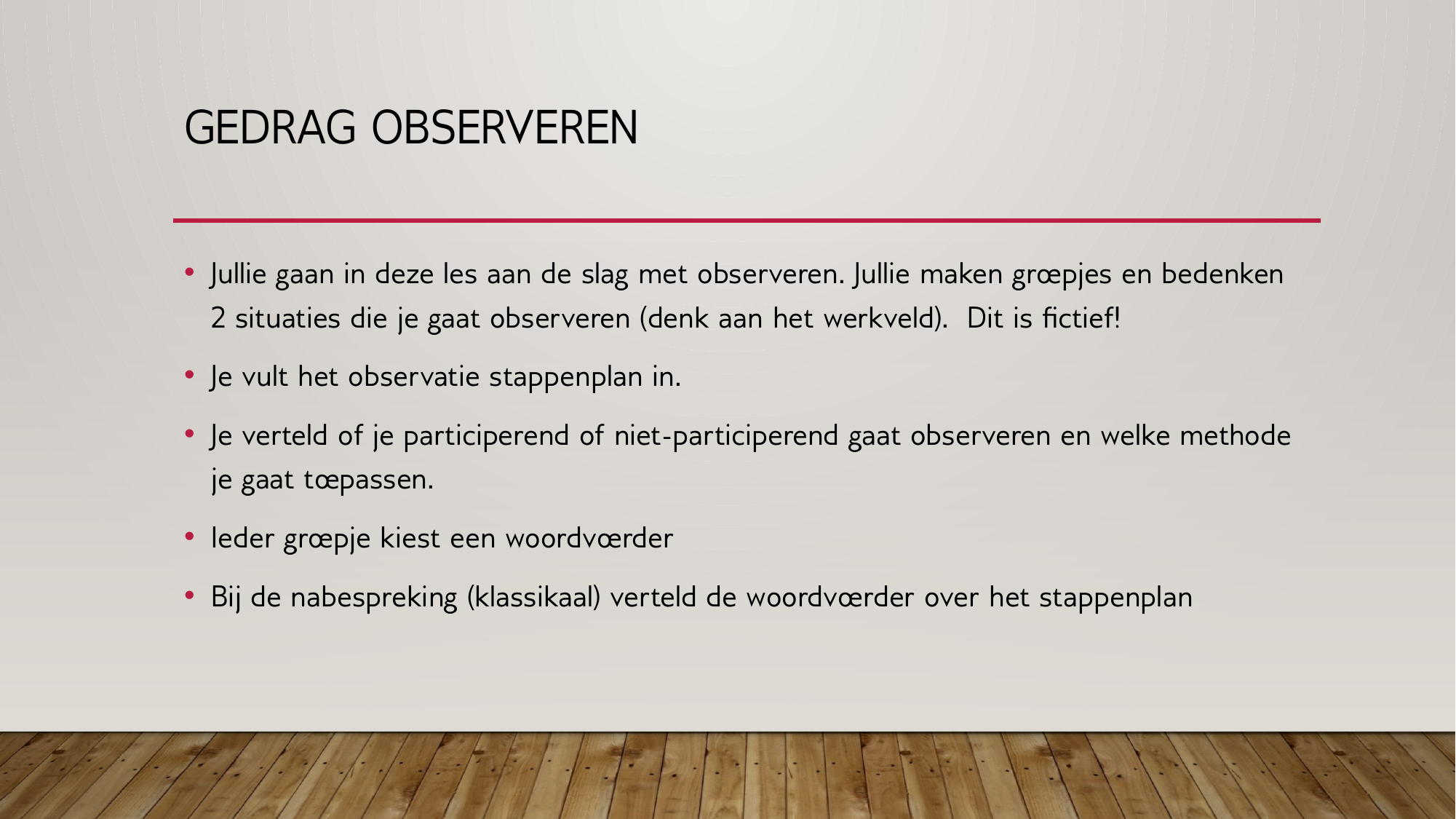

# Gedrag observeren
Jullie gaan in deze les aan de slag met observeren. Jullie maken groepjes en bedenken 2 situaties die je gaat observeren (denk aan het werkveld).  Dit is fictief!
Je vult het observatie stappenplan in.
Je verteld of je participerend of niet-participerend gaat observeren en welke methode je gaat toepassen.
Ieder groepje kiest een woordvoerder
Bij de nabespreking (klassikaal) verteld de woordvoerder over het stappenplan